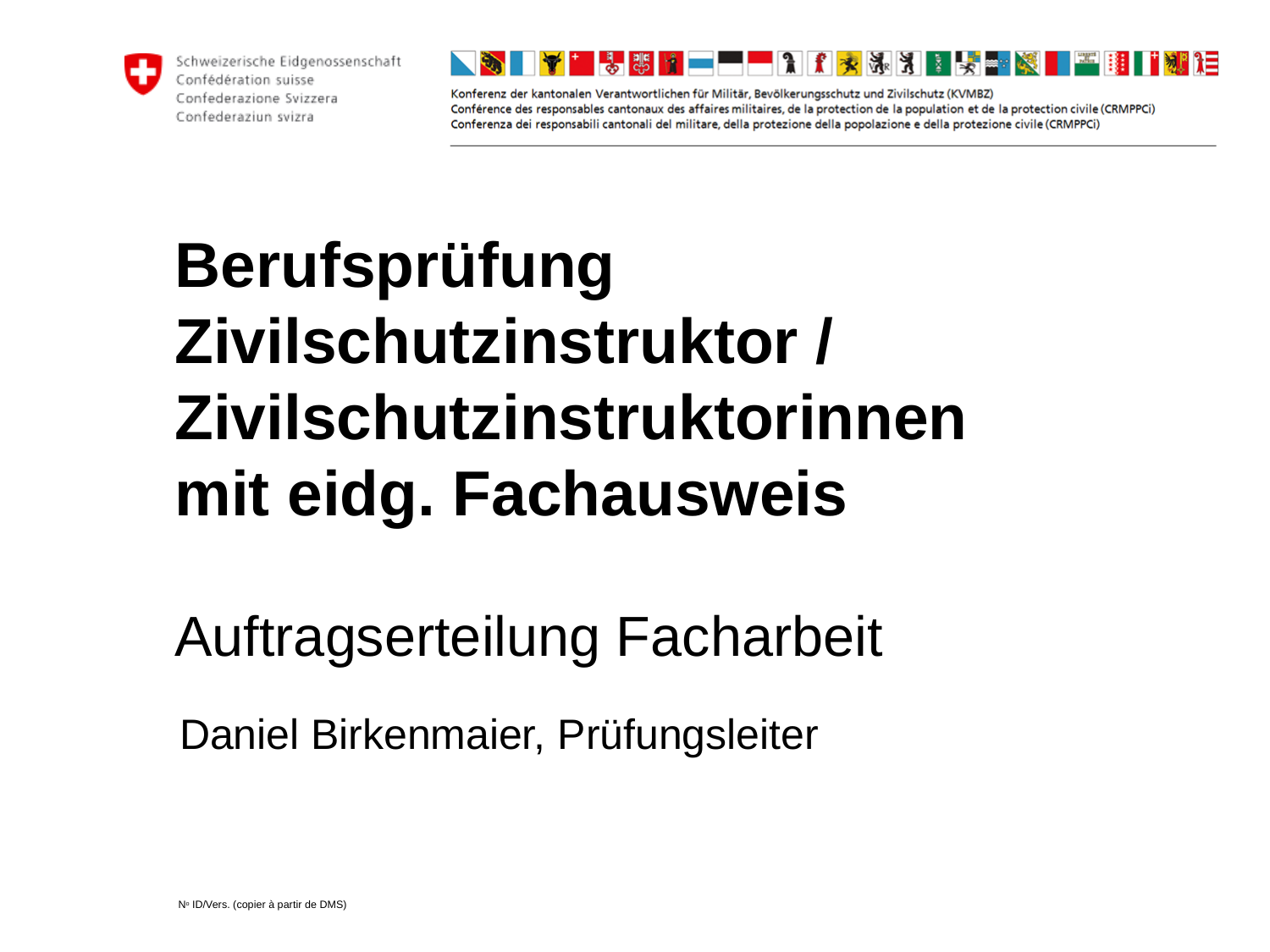

Berufsprüfung
Zivilschutzinstruktor / Zivilschutzinstruktorinnen
mit eidg. Fachausweis
Auftragserteilung Facharbeit
Daniel Birkenmaier, Prüfungsleiter